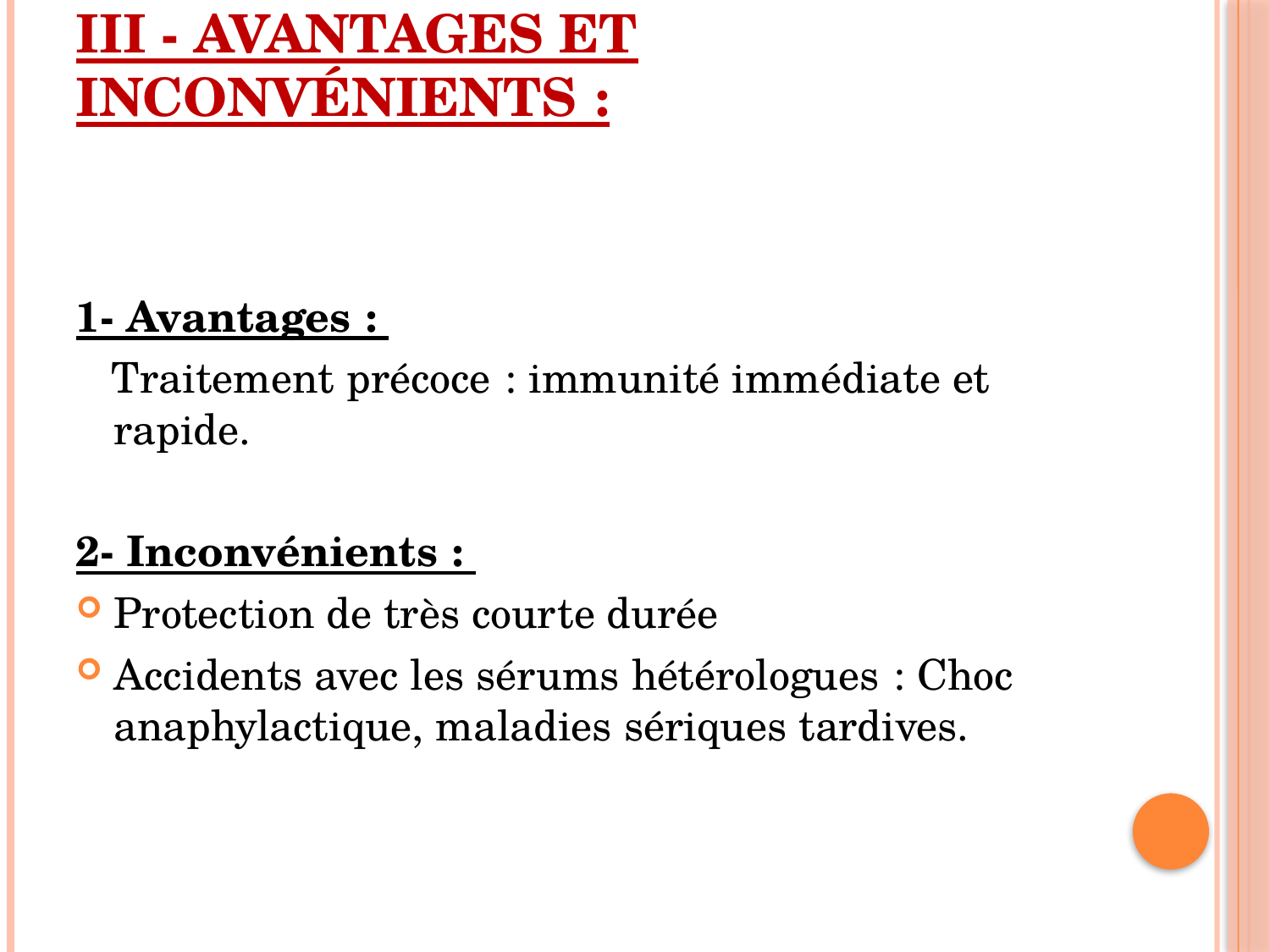

# III - Avantages et Inconvénients :

1- Avantages :
   Traitement précoce : immunité immédiate et rapide.

2- Inconvénients :
Protection de très courte durée
Accidents avec les sérums hétérologues : Choc anaphylactique, maladies sériques tardives.